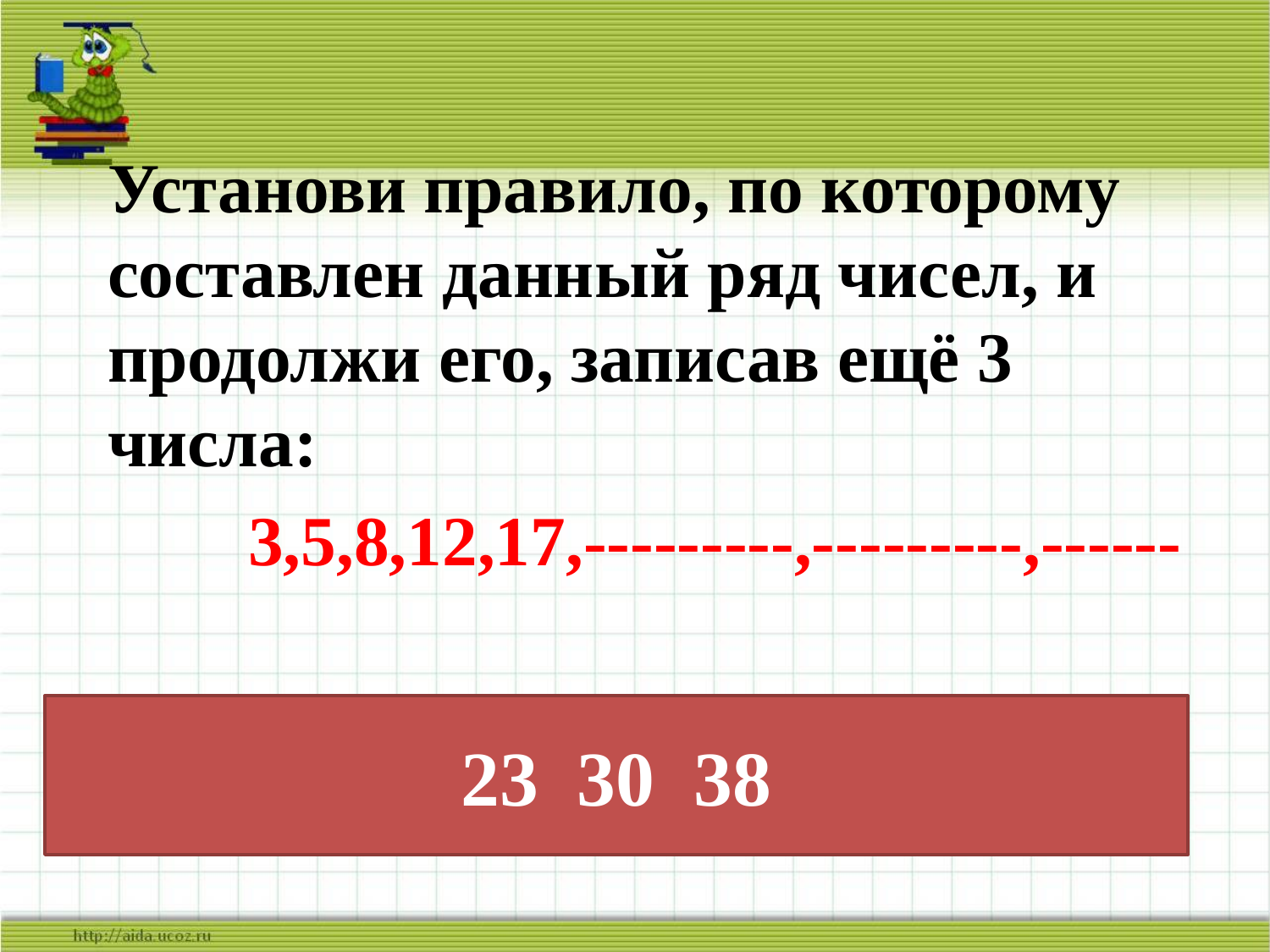

Установи правило, по которому составлен данный ряд чисел, и продолжи его, записав ещё 3 числа:
        3,5,8,12,17,---------,---------,------
# 23  30  38